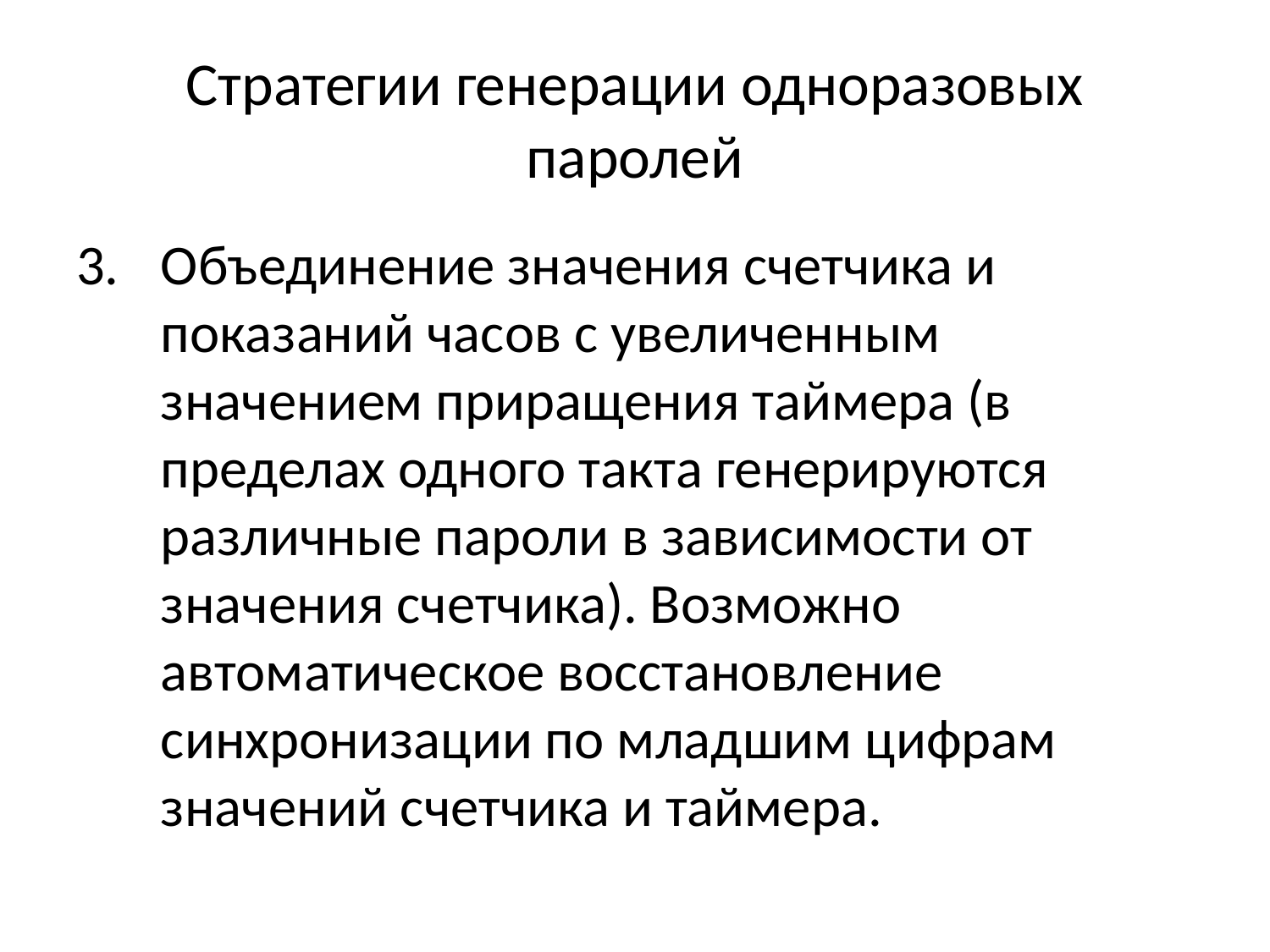

# Стратегии генерации одноразовых паролей
Объединение значения счетчика и показаний часов с увеличенным значением приращения таймера (в пределах одного такта генерируются различные пароли в зависимости от значения счетчика). Возможно автоматическое восстановление синхронизации по младшим цифрам значений счетчика и таймера.